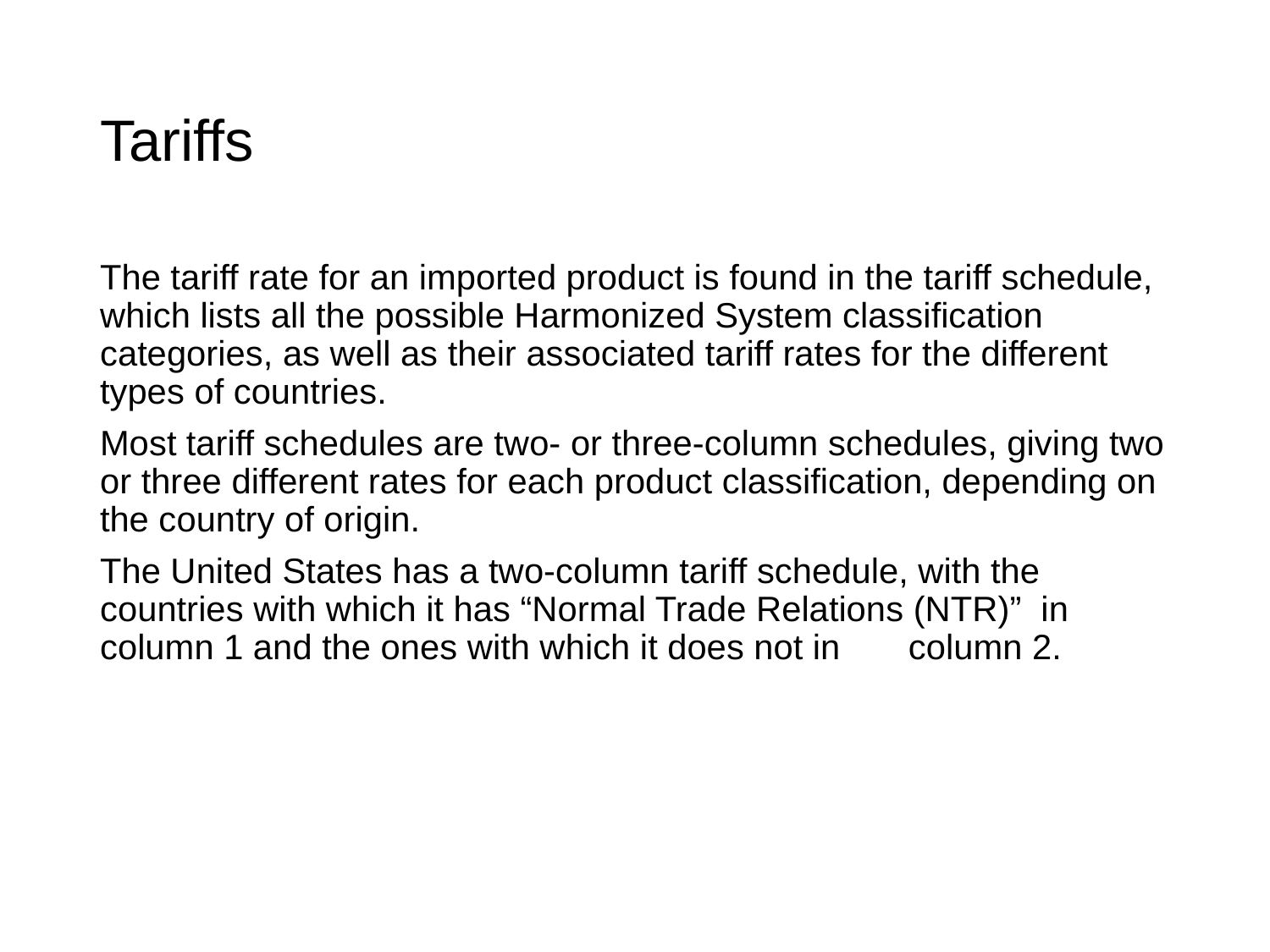

# Tariffs
The tariff rate for an imported product is found in the tariff schedule, which lists all the possible Harmonized System classification categories, as well as their associated tariff rates for the different types of countries.
Most tariff schedules are two- or three-column schedules, giving two or three different rates for each product classification, depending on the country of origin.
The United States has a two-column tariff schedule, with the countries with which it has “Normal Trade Relations (NTR)”  in column 1 and the ones with which it does not in       column 2.